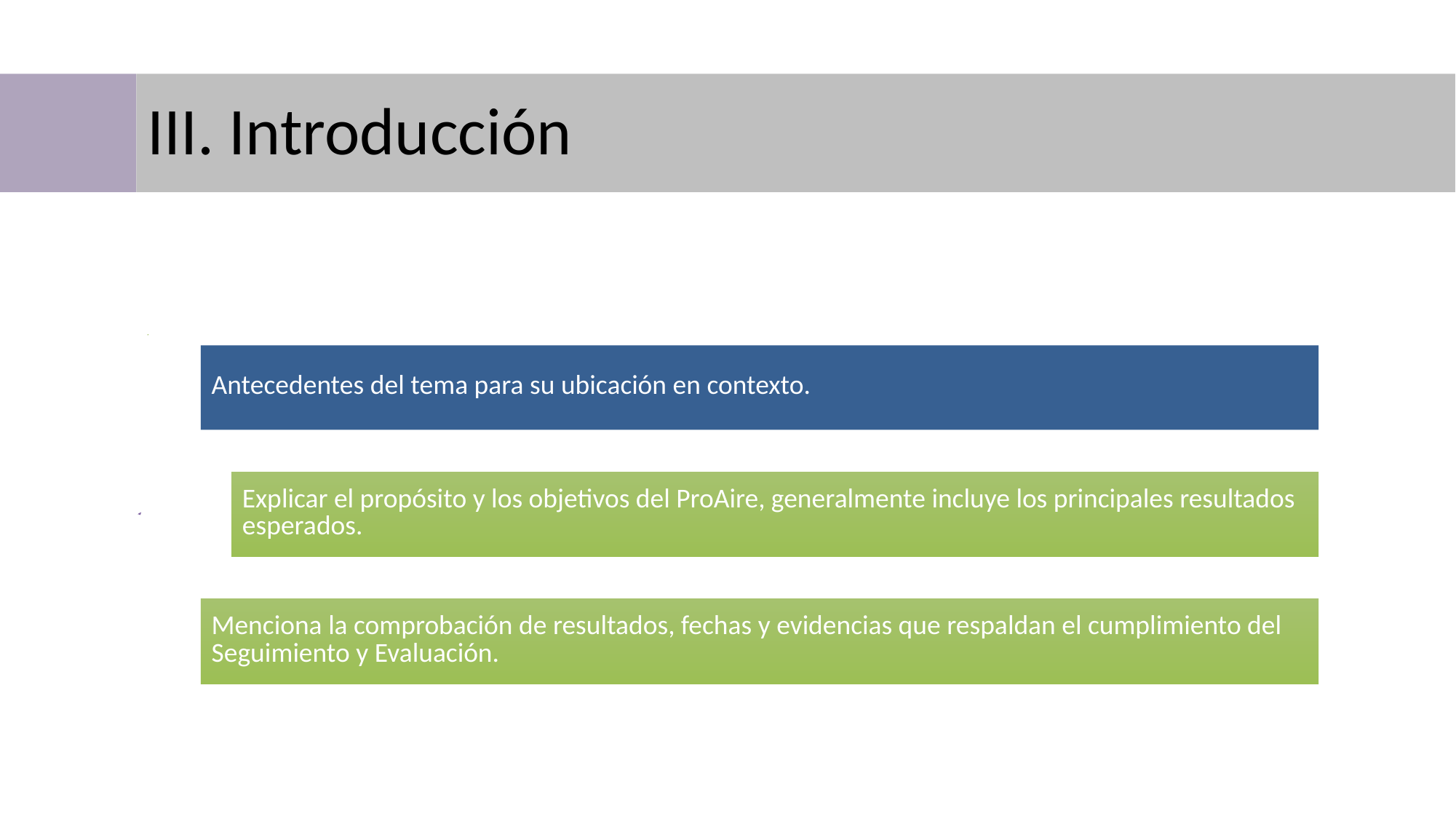

# III. Introducción
Antecedentes del tema para su ubicación en contexto.
Explicar el propósito y los objetivos del ProAire, generalmente incluye los principales resultados esperados.
Menciona la comprobación de resultados, fechas y evidencias que respaldan el cumplimiento del Seguimiento y Evaluación.